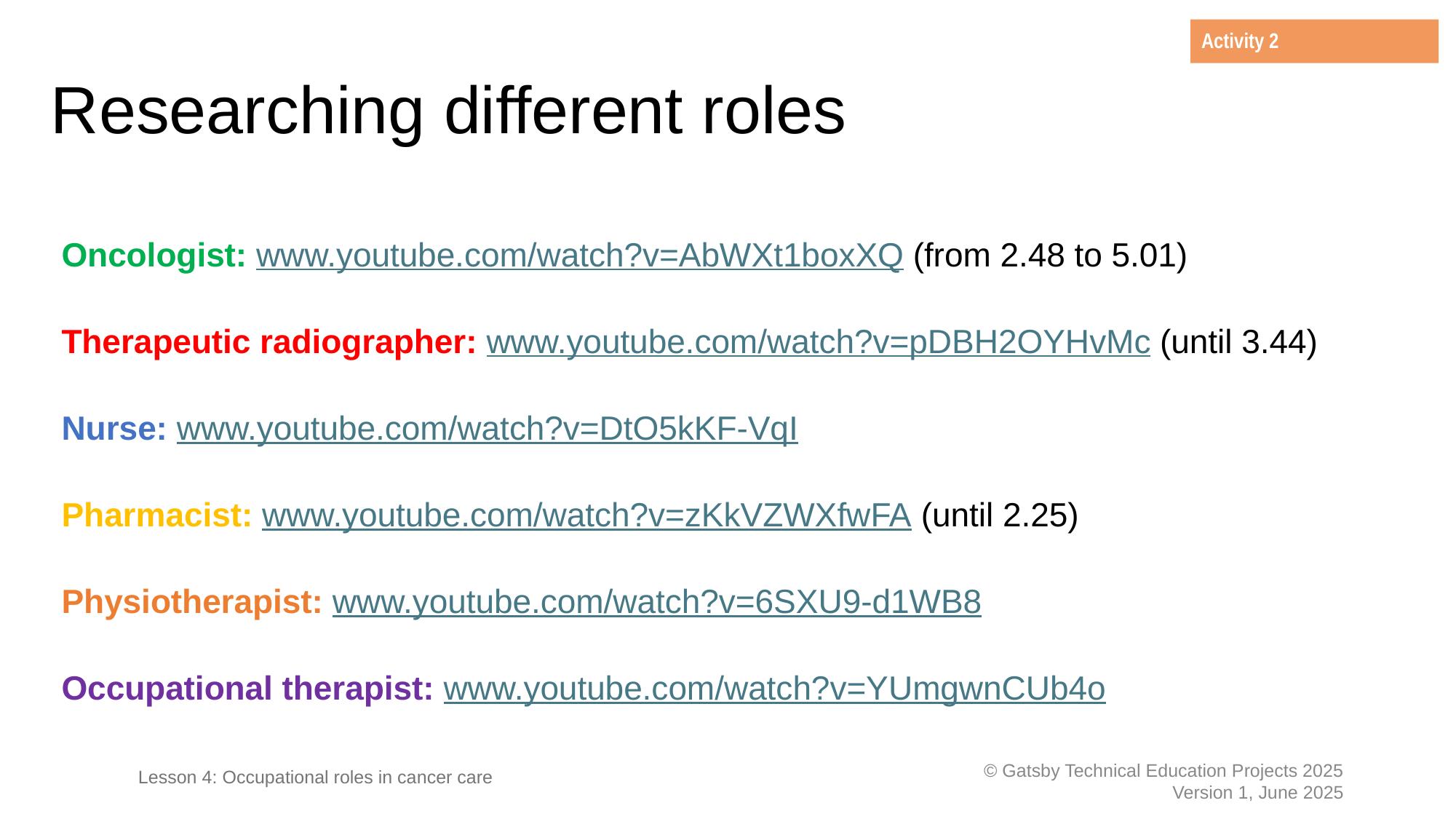

Activity 2
# Researching different roles
Oncologist: www.youtube.com/watch?v=AbWXt1boxXQ (from 2.48 to 5.01)

Therapeutic radiographer: www.youtube.com/watch?v=pDBH2OYHvMc (until 3.44)

Nurse: www.youtube.com/watch?v=DtO5kKF-VqI

Pharmacist: www.youtube.com/watch?v=zKkVZWXfwFA (until 2.25)

Physiotherapist: www.youtube.com/watch?v=6SXU9-d1WB8

Occupational therapist: www.youtube.com/watch?v=YUmgwnCUb4o

Lesson 4: Occupational roles in cancer care